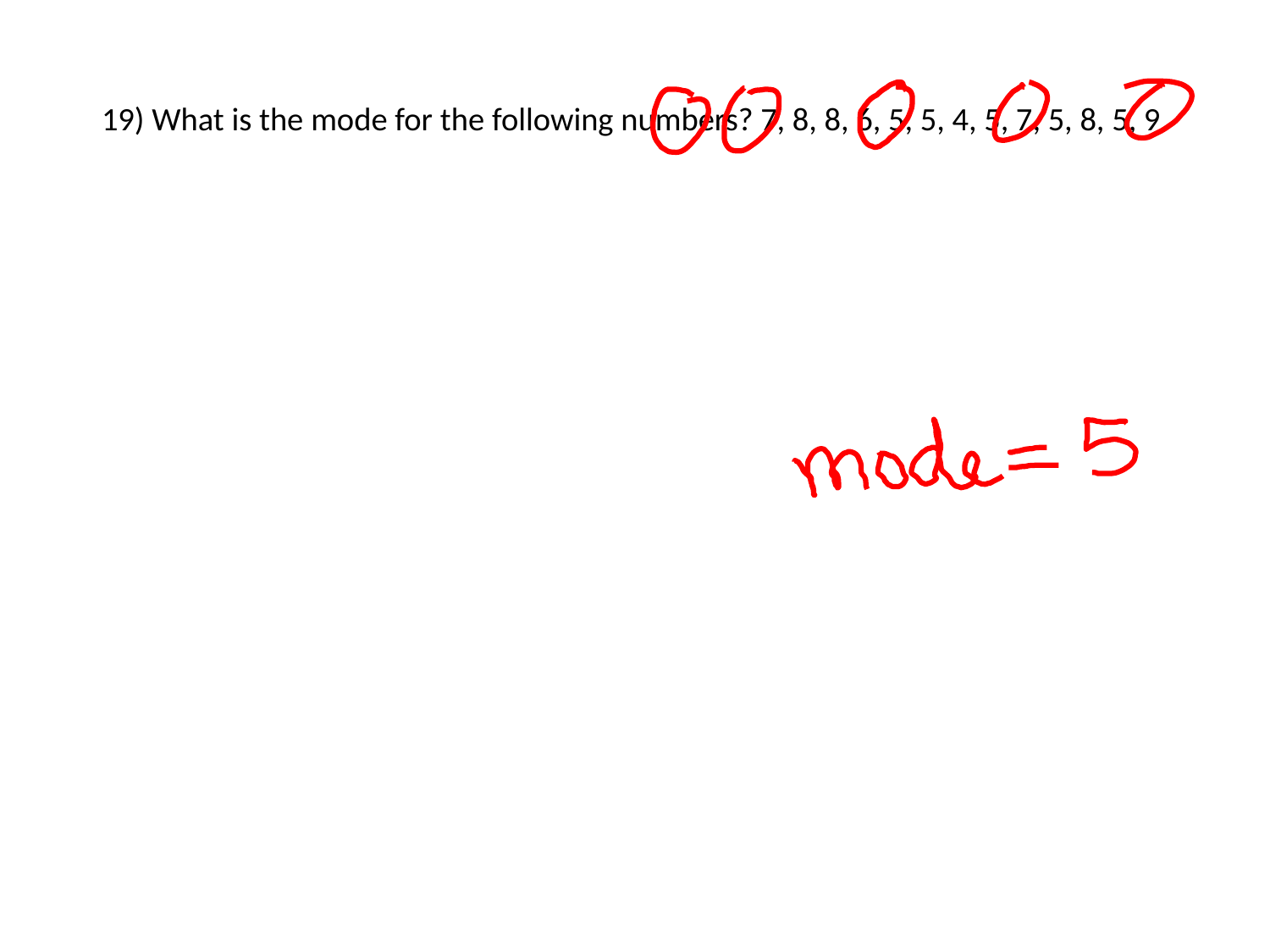

# 19) What is the mode for the following numbers? 7, 8, 8, 6, 5, 5, 4, 5, 7, 5, 8, 5, 9